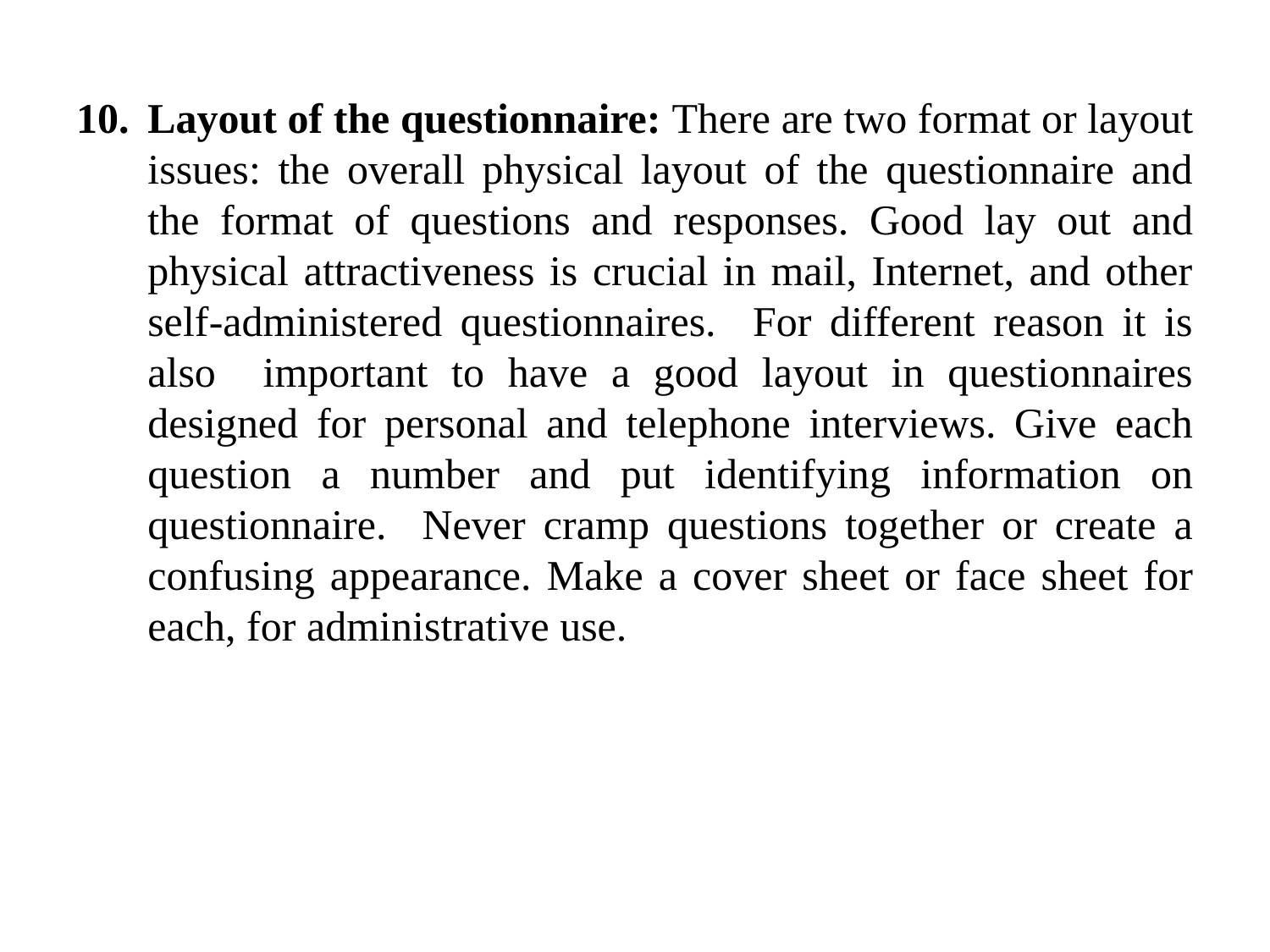

Layout of the questionnaire: There are two format or layout issues: the overall physical layout of the questionnaire and the format of questions and responses. Good lay out and physical attractiveness is crucial in mail, Internet, and other self-administered questionnaires.  For different reason it is also  important to have a good layout in questionnaires designed for personal and telephone interviews. Give each question a number and put identifying information on questionnaire.  Never cramp questions together or create a confusing appearance. Make a cover sheet or face sheet for each, for administrative use.